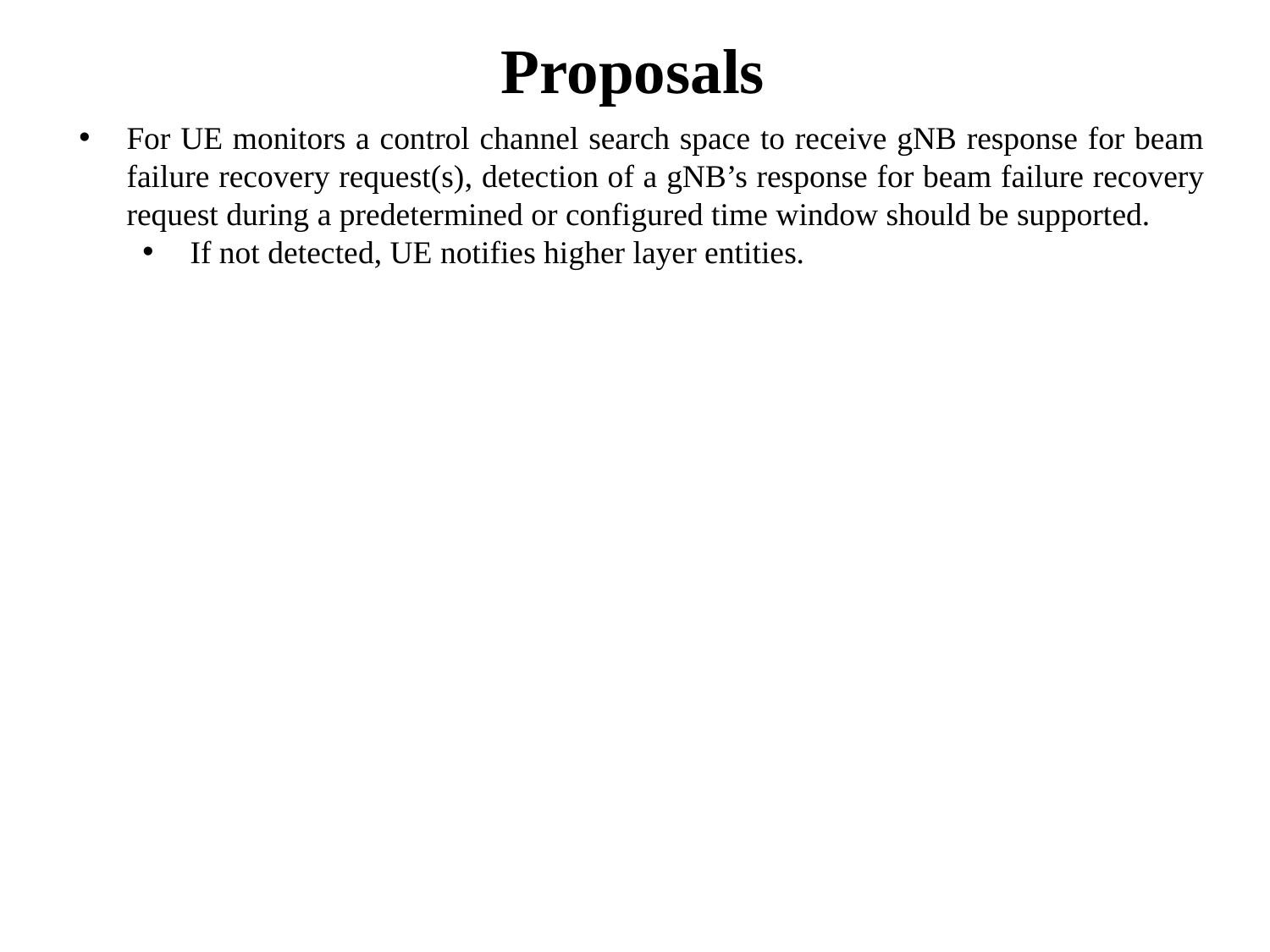

# Proposals
For UE monitors a control channel search space to receive gNB response for beam failure recovery request(s), detection of a gNB’s response for beam failure recovery request during a predetermined or configured time window should be supported.
If not detected, UE notifies higher layer entities.